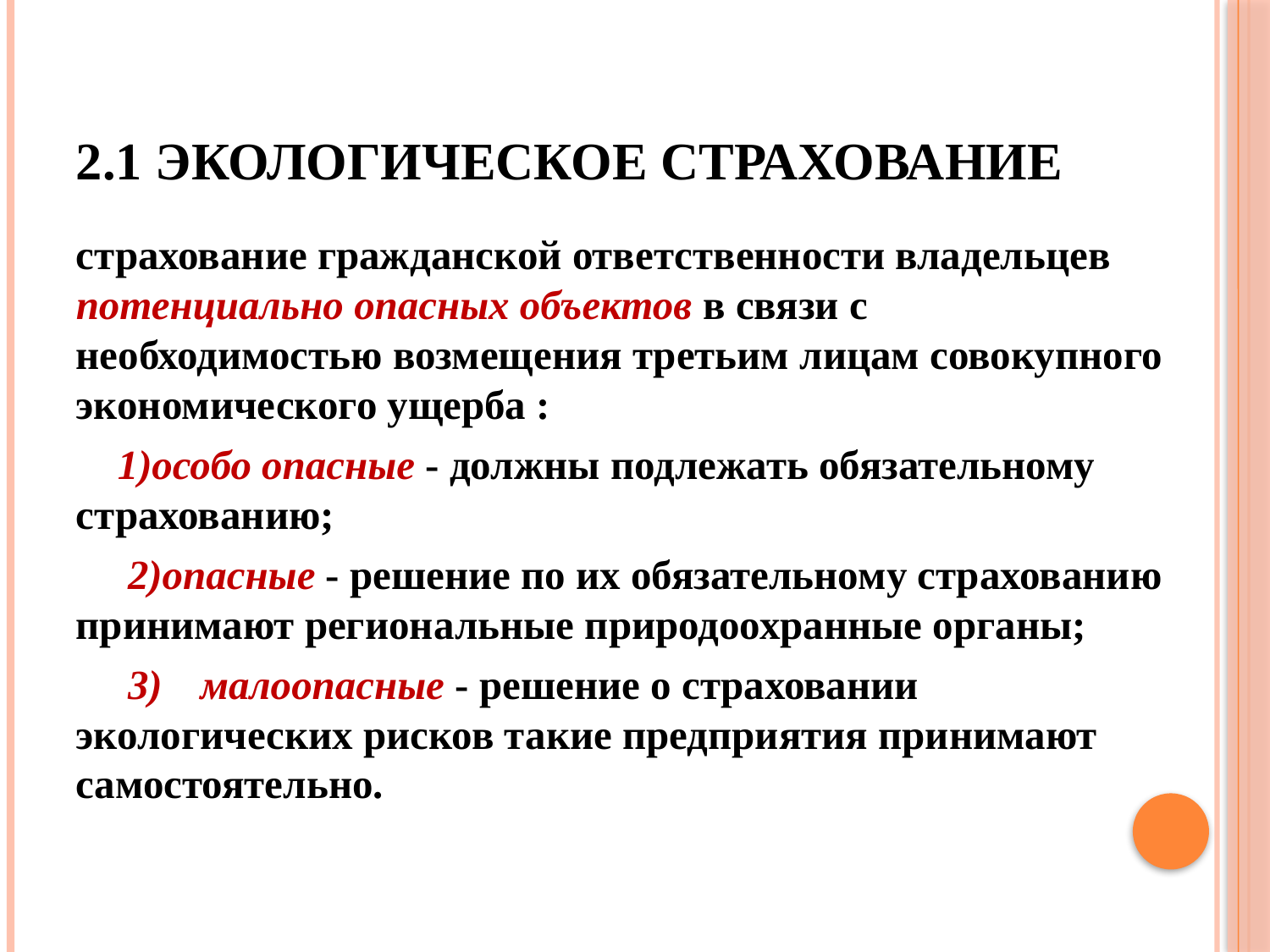

2.1 Экологическое страхование
страхование гражданской ответственности владельцев потенциально опасных объектов в связи с необходимостью возмещения третьим лицам совокупного экономического ущерба :
    1)особо опасные - должны подлежать обязательному страхованию;
     2)опасные - решение по их обязательному страхованию принимают региональные природоохранные органы;
     3)	малоопасные - решение о страховании экологических рисков такие предприятия принимают самостоятельно.